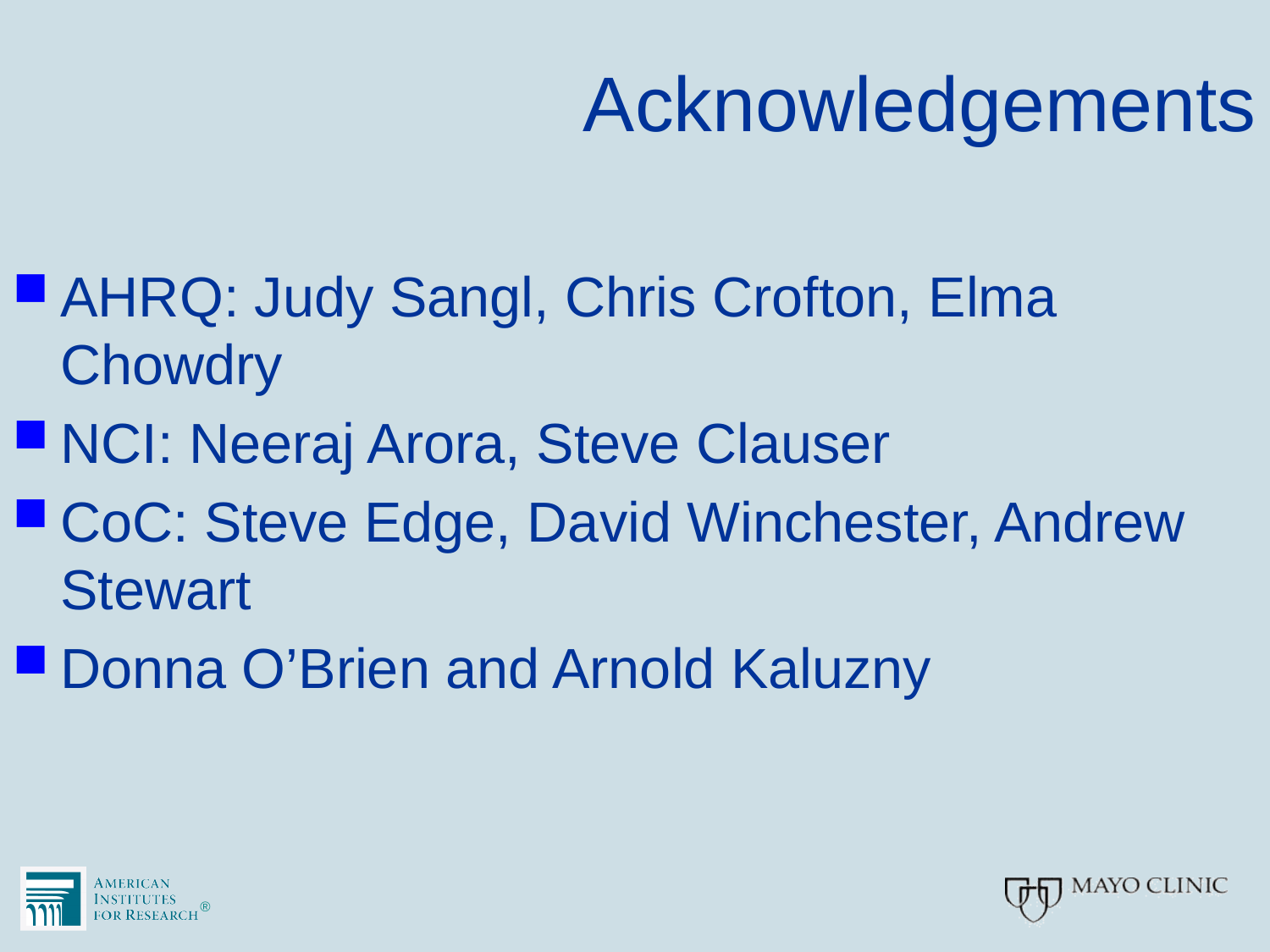

# Acknowledgements
AHRQ: Judy Sangl, Chris Crofton, Elma Chowdry
NCI: Neeraj Arora, Steve Clauser
CoC: Steve Edge, David Winchester, Andrew Stewart
Donna O’Brien and Arnold Kaluzny